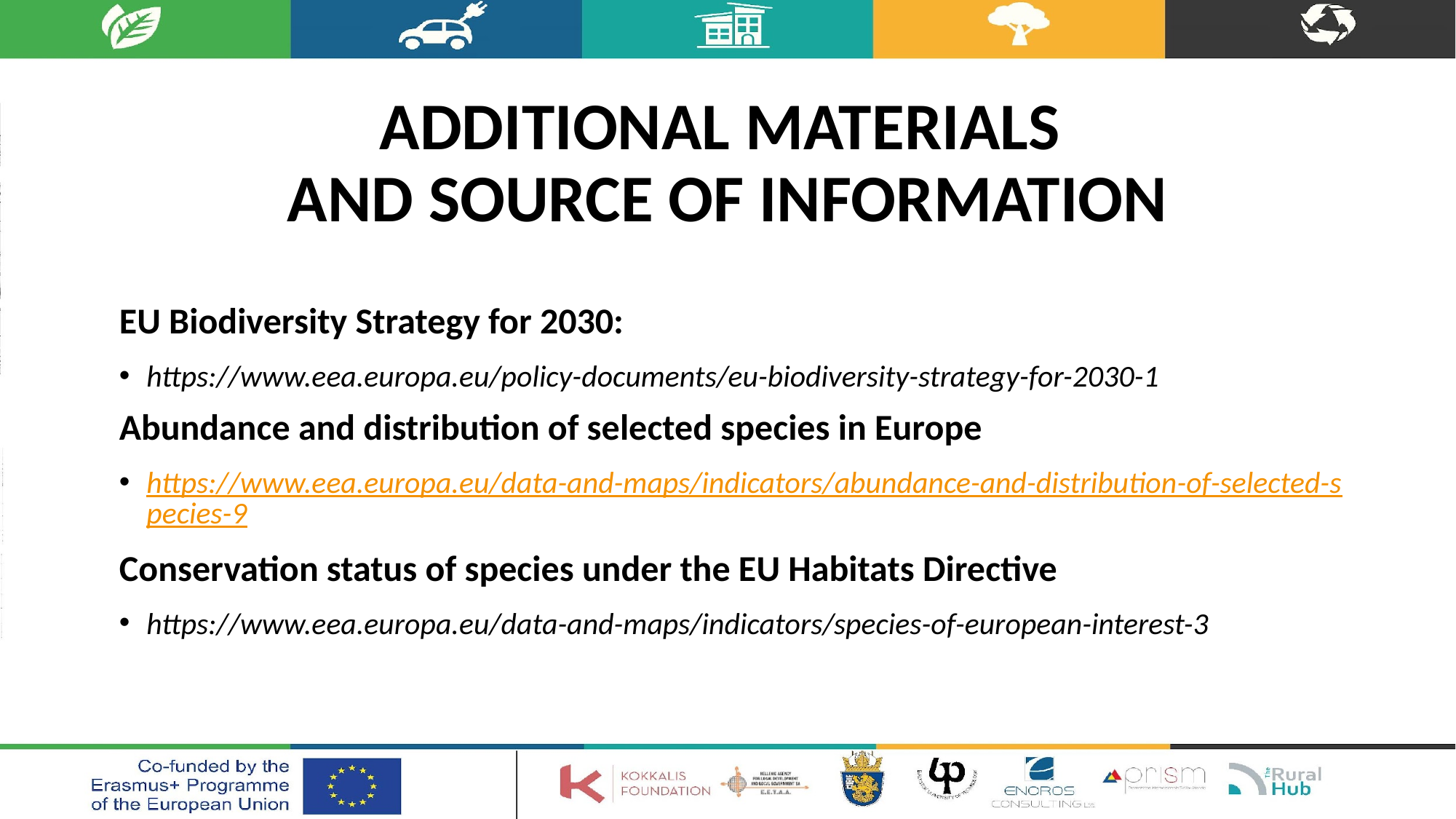

# Additional materials and source of information
EU Biodiversity Strategy for 2030:
https://www.eea.europa.eu/policy-documents/eu-biodiversity-strategy-for-2030-1
Abundance and distribution of selected species in Europe
https://www.eea.europa.eu/data-and-maps/indicators/abundance-and-distribution-of-selected-species-9
Conservation status of species under the EU Habitats Directive
https://www.eea.europa.eu/data-and-maps/indicators/species-of-european-interest-3